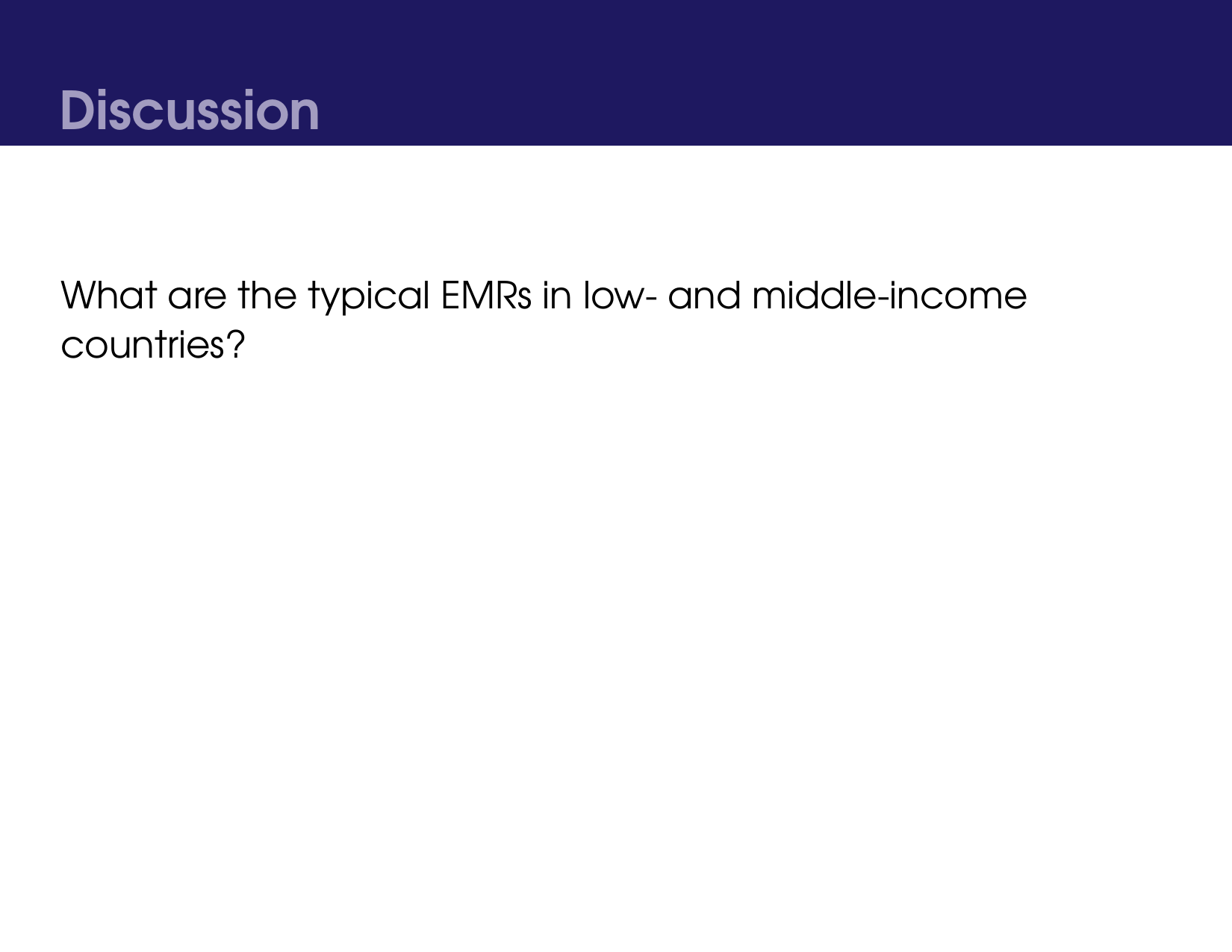

# Discussion
What are the typical EMRs in low- and middle-income countries?